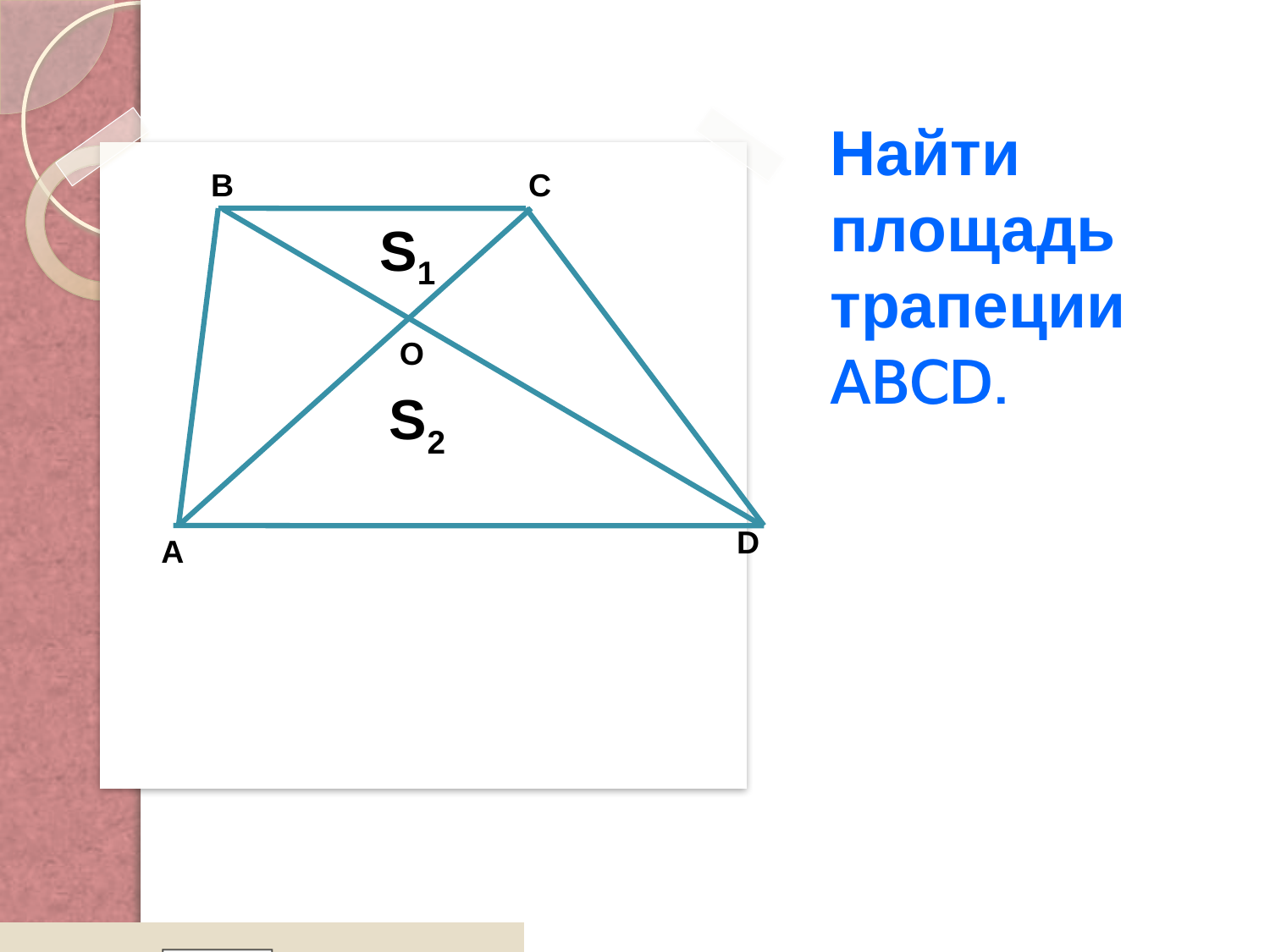

# Найти площадь трапеции ABCD.
B
C
S1

O
S2

D
A